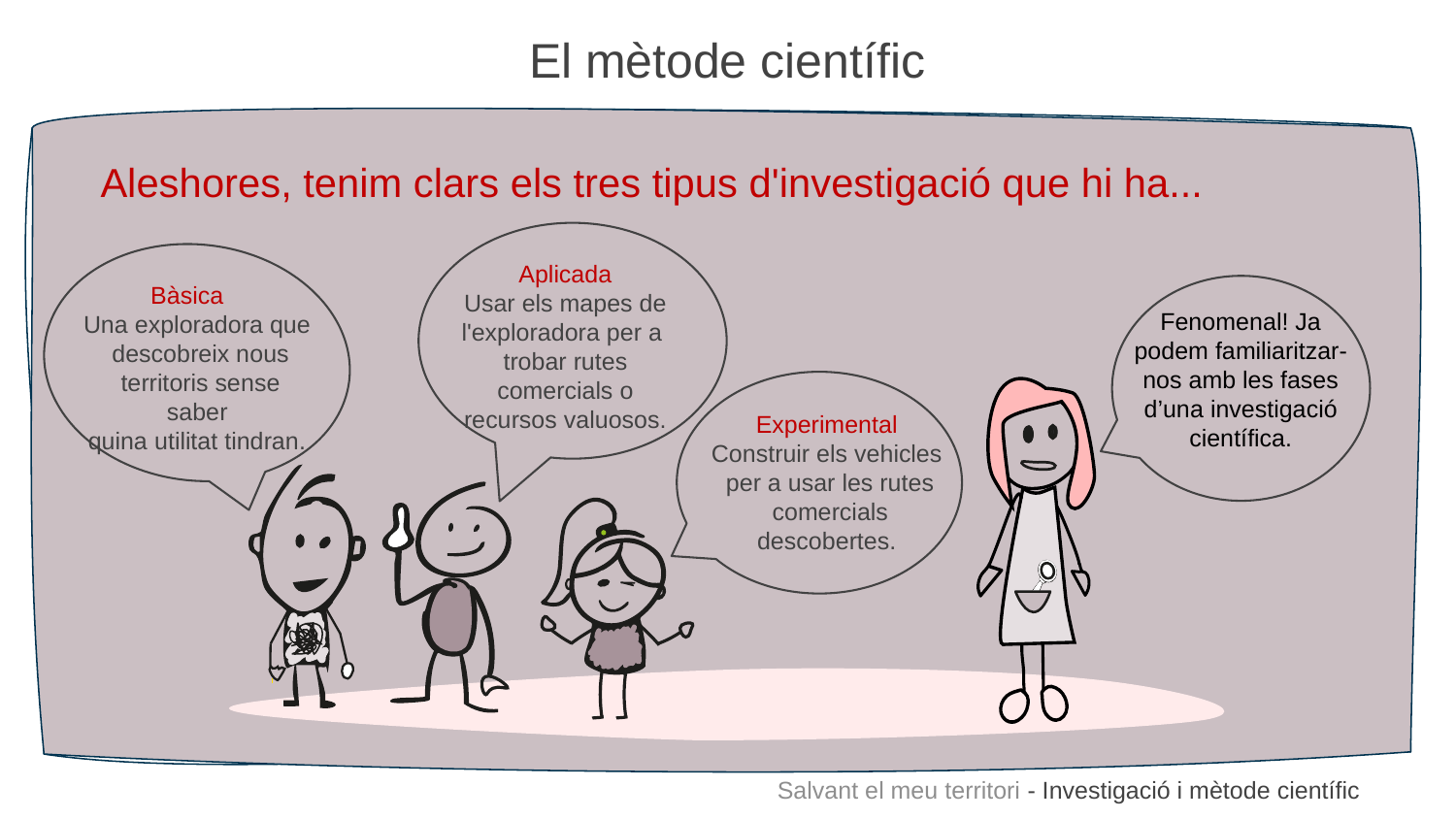

El mètode científic

Aleshores, tenim clars els tres tipus d'investigació que hi ha...

Aplicada
Usar els mapes de l'exploradora per a  trobar rutes comercials o recursos valuosos.

Bàsica
Una exploradora que
 descobreix nous
 territoris sense saber
quina utilitat tindran.

Fenomenal! Ja podem familiaritzar-nos amb les fases d’una investigació científica.

Experimental
Construir els vehicles
 per a usar les rutes
 comercials
descobertes.

Salvant el meu territori - Investigació i mètode científic